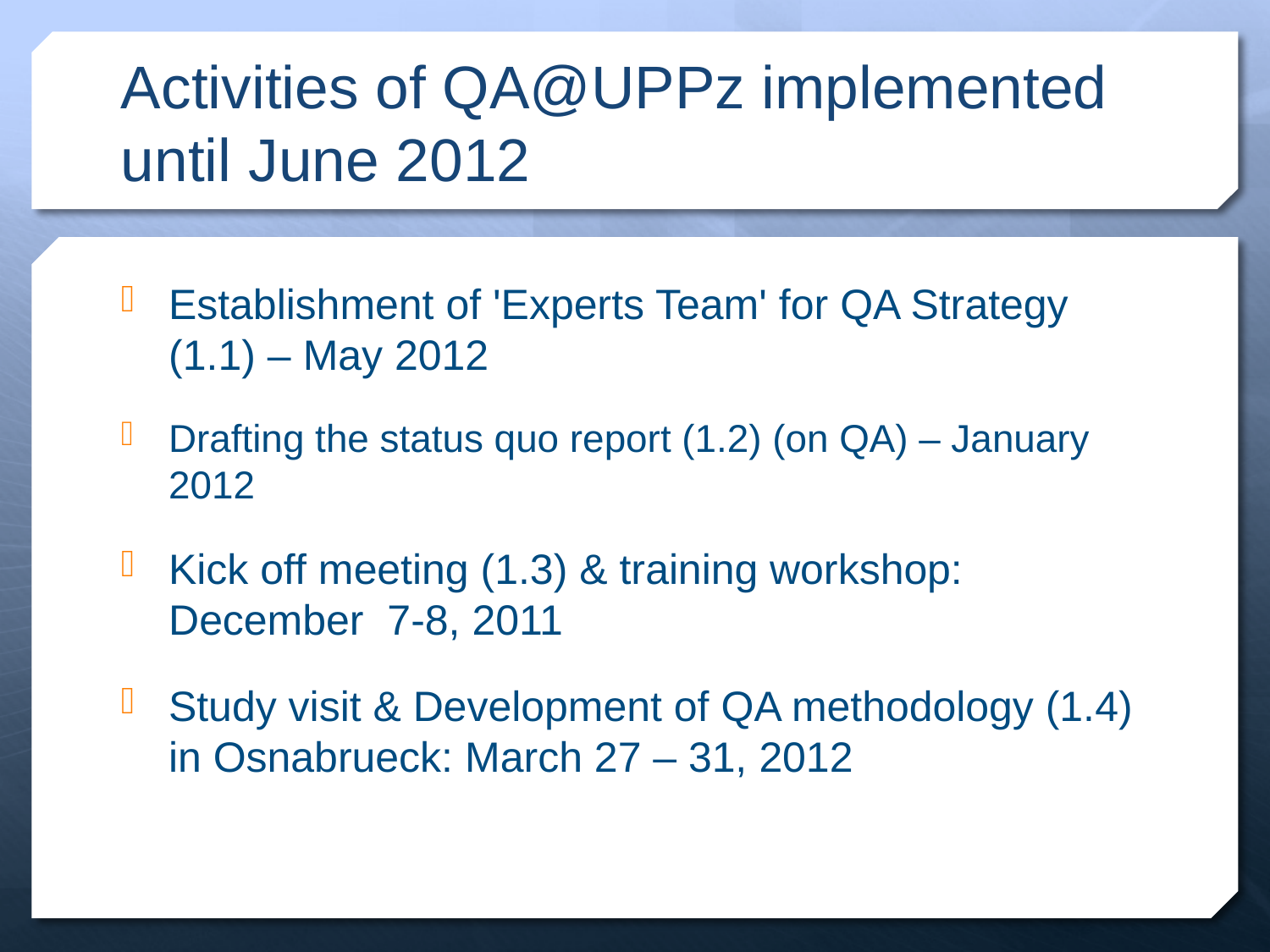

# Activities of QA@UPPz implemented until June 2012
Establishment of 'Experts Team' for QA Strategy (1.1) – May 2012
Drafting the status quo report (1.2) (on QA) – January 2012
Kick off meeting (1.3) & training workshop: December  7-8, 2011
Study visit & Development of QA methodology (1.4) in Osnabrueck: March 27 – 31, 2012